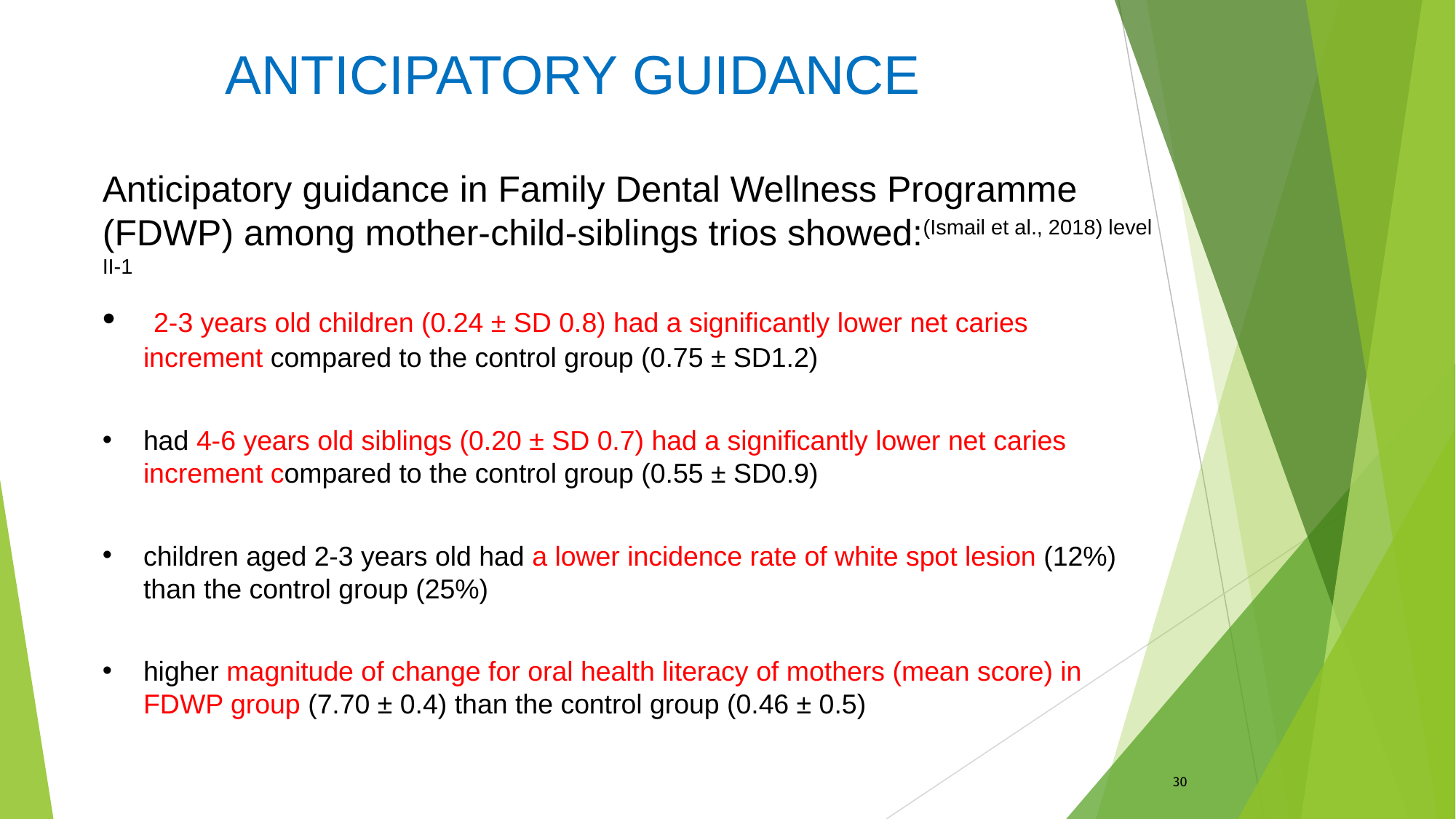

ANTICIPATORY GUIDANCE
Anticipatory guidance in Family Dental Wellness Programme (FDWP) among mother-child-siblings trios showed:(Ismail et al., 2018) level II-1
 2-3 years old children (0.24 ± SD 0.8) had a significantly lower net caries increment compared to the control group (0.75 ± SD1.2)

had 4-6 years old siblings (0.20 ± SD 0.7) had a significantly lower net caries increment compared to the control group (0.55 ± SD0.9)

children aged 2-3 years old had a lower incidence rate of white spot lesion (12%) than the control group (25%)

higher magnitude of change for oral health literacy of mothers (mean score) in FDWP group (7.70 ± 0.4) than the control group (0.46 ± 0.5)

# ANTICIPATORY GUIDANCE
30